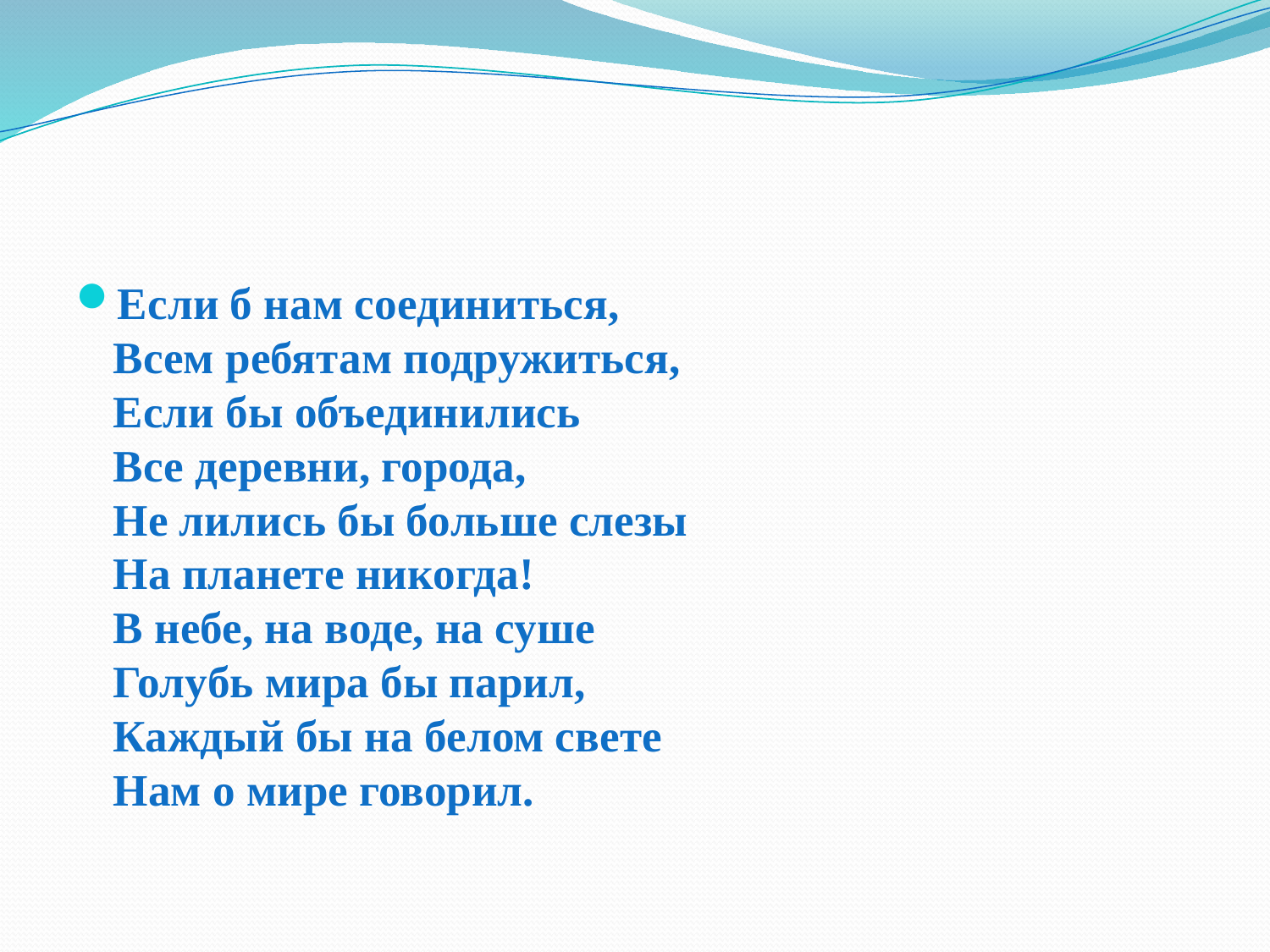

#
Если б нам соединиться,
Всем ребятам подружиться,
Если бы объединились
Все деревни, города,
Не лились бы больше слезы
На планете никогда!
В небе, на воде, на суше
Голубь мира бы парил,
Каждый бы на белом свете
Нам о мире говорил.